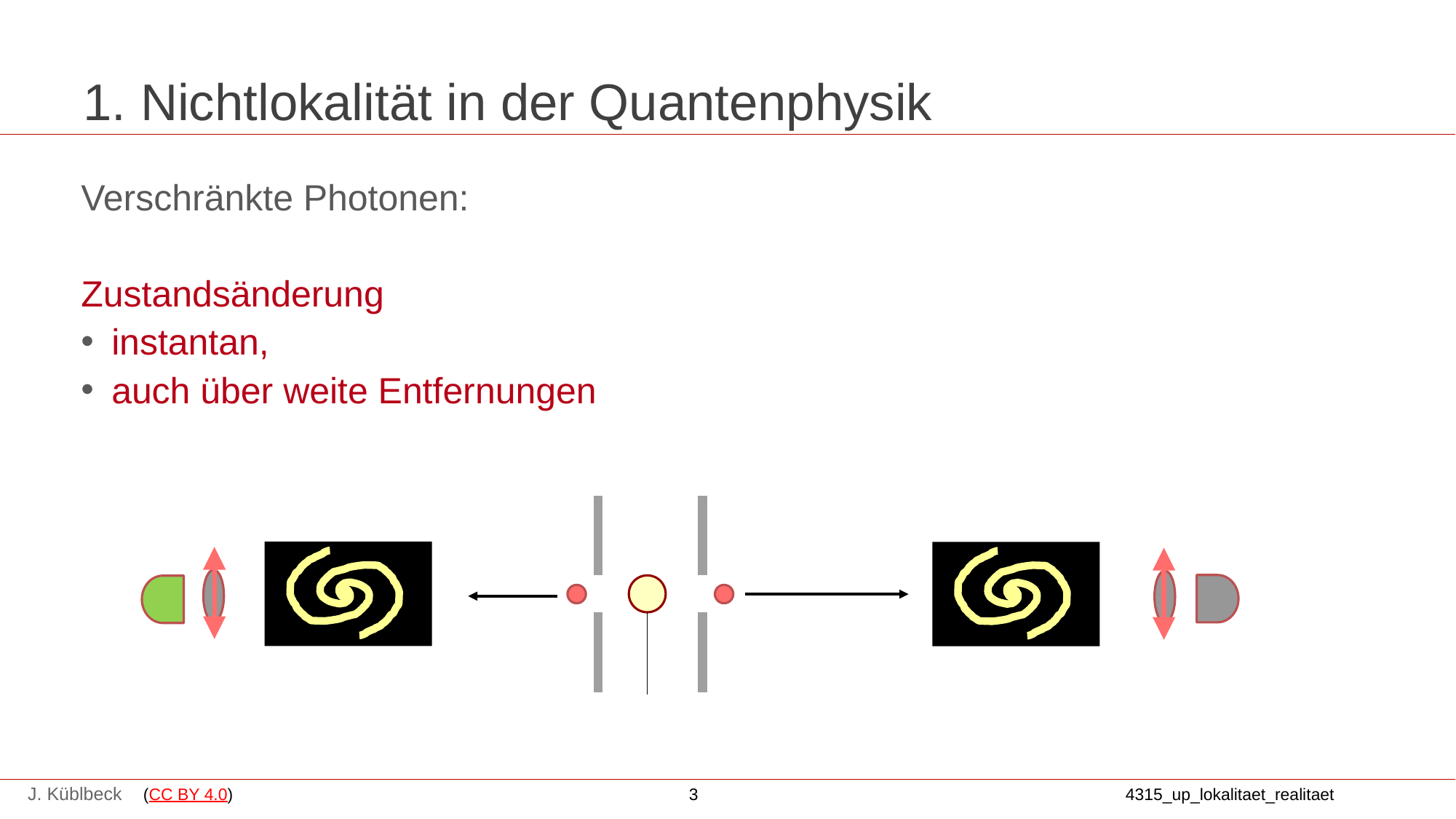

# 1. Nichtlokalität in der Quantenphysik
Verschränkte Photonen:

Zustandsänderung
instantan,
auch über weite Entfernungen